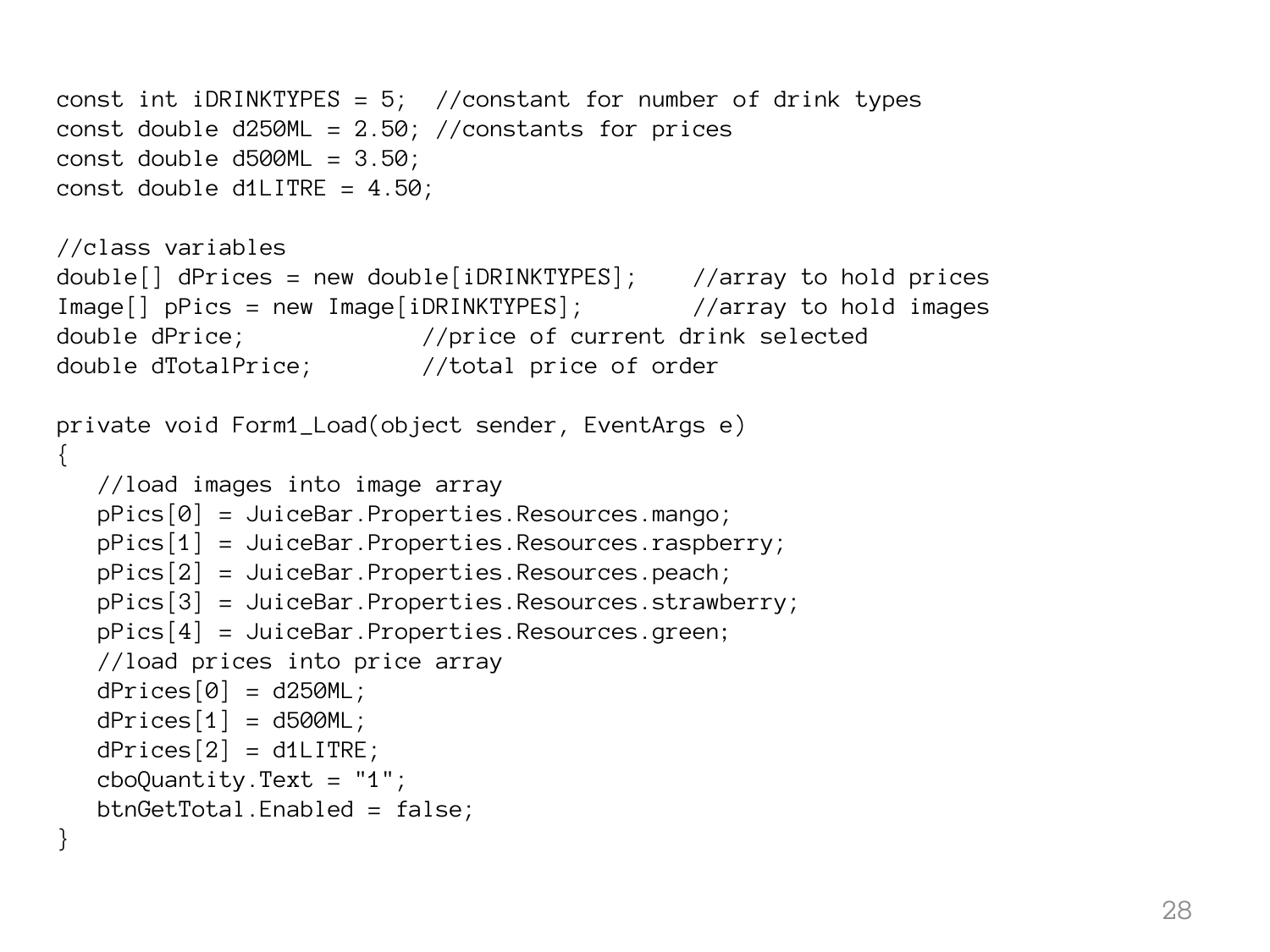

const int iDRINKTYPES = 5;  //constant for number of drink types
const double d250ML = 2.50; //constants for prices
const double d500ML = 3.50;
const double d1LITRE = 4.50;

//class variables
double[] dPrices = new double[iDRINKTYPES];    //array to hold prices
Image[] pPics = new Image[iDRINKTYPES];        //array to hold images
double dPrice;             //price of current drink selected
double dTotalPrice;        //total price of order

private void Form1_Load(object sender, EventArgs e)
{
   //load images into image array
   pPics[0] = JuiceBar.Properties.Resources.mango;
   pPics[1] = JuiceBar.Properties.Resources.raspberry;
   pPics[2] = JuiceBar.Properties.Resources.peach;
   pPics[3] = JuiceBar.Properties.Resources.strawberry;
   pPics[4] = JuiceBar.Properties.Resources.green;
   //load prices into price array
   dPrices[0] = d250ML;
   dPrices[1] = d500ML;
   dPrices[2] = d1LITRE;
   cboQuantity.Text = "1";
   btnGetTotal.Enabled = false;
}
28